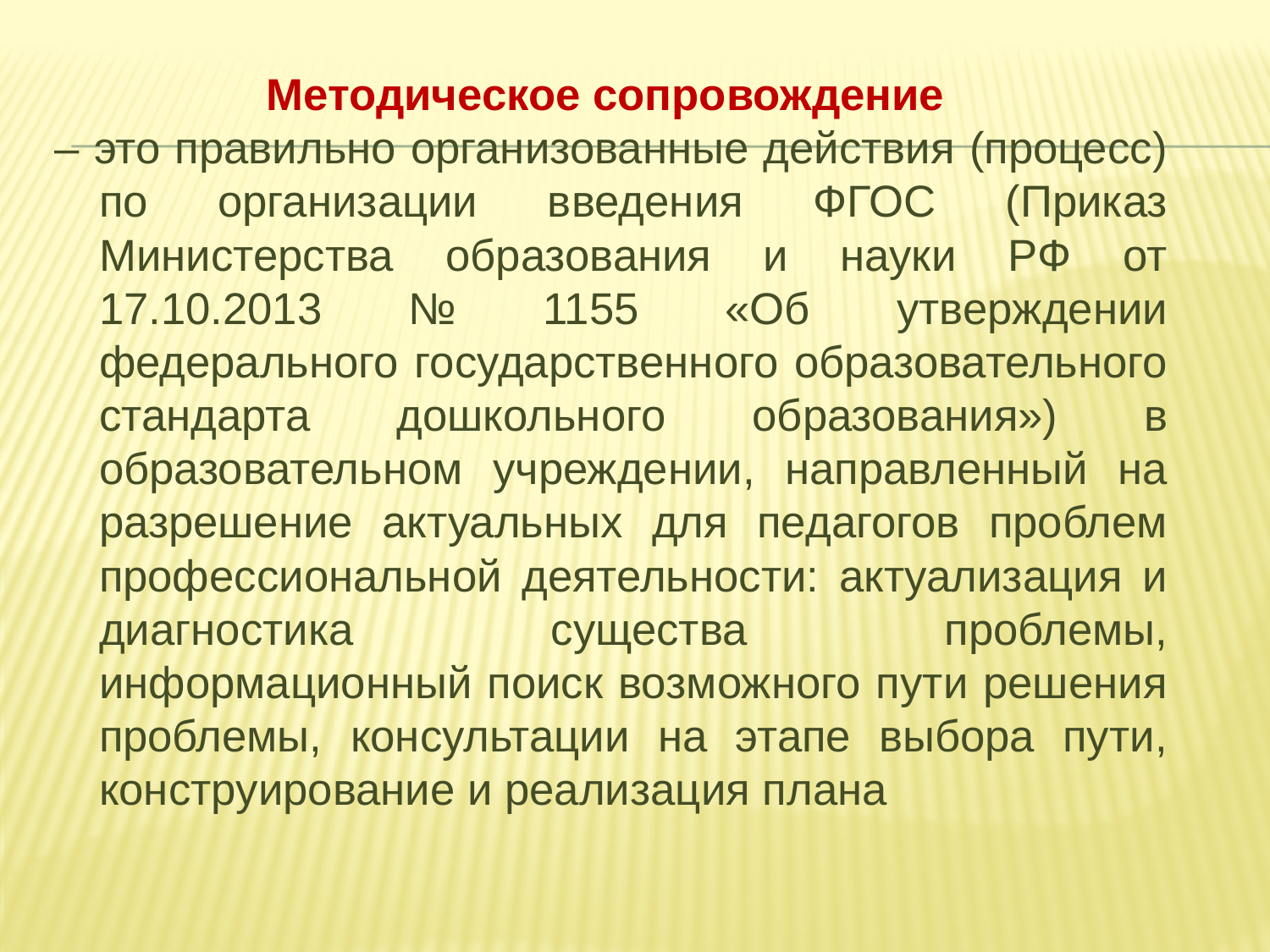

Методическое сопровождение
– это правильно организованные действия (процесс) по организации введения ФГОС (Приказ Министерства образования и науки РФ от 17.10.2013 № 1155 «Об утверждении федерального государственного образовательного стандарта дошкольного образования») в образовательном учреждении, направленный на разрешение актуальных для педагогов проблем профессиональной деятельности: актуализация и диагностика существа проблемы, информационный поиск возможного пути решения проблемы, консультации на этапе выбора пути, конструирование и реализация плана